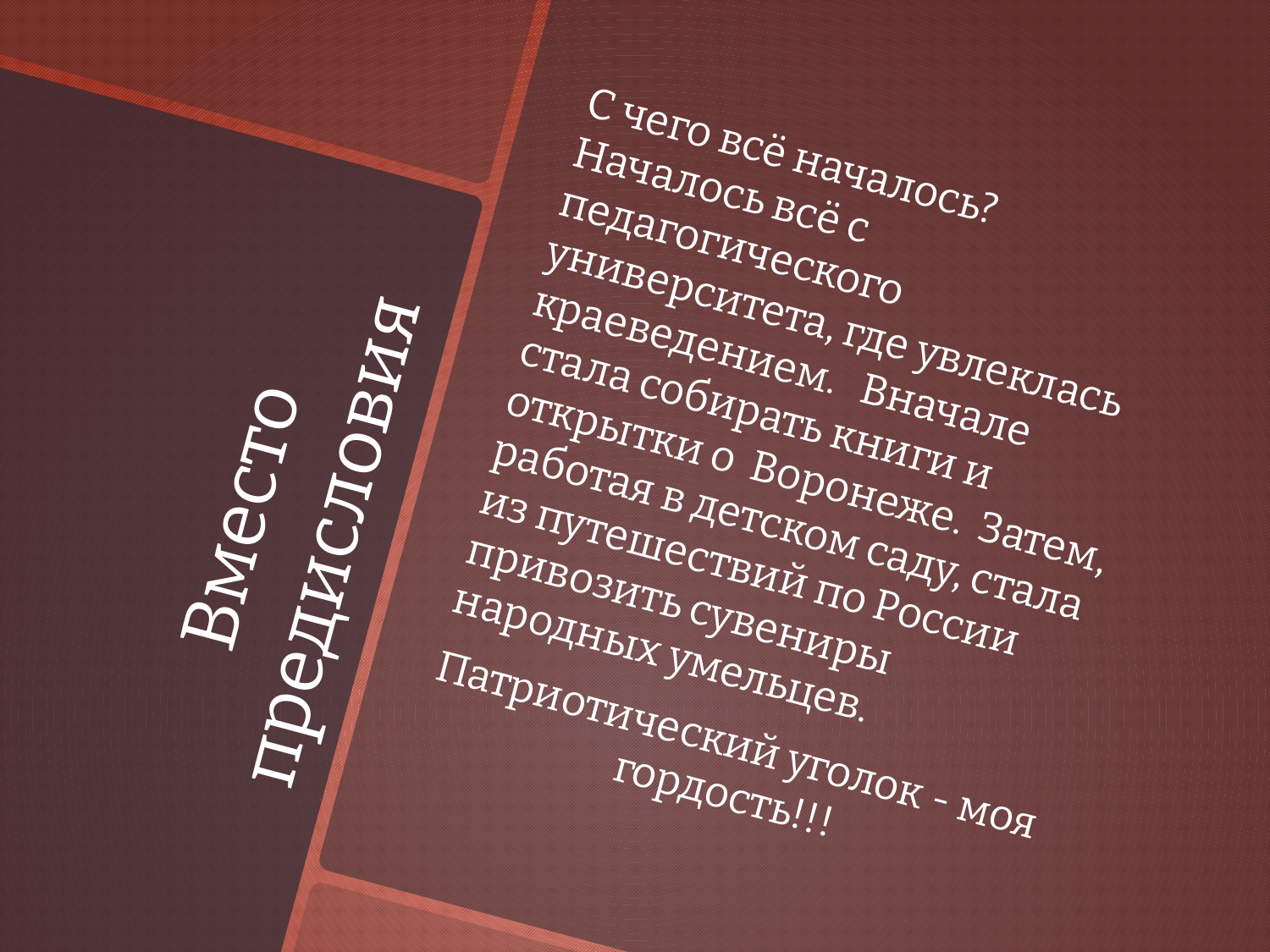

С чего всё началось? Началось всё с  педагогического университета, где увлеклась краеведением.   Вначале стала собирать книги и открытки о  Воронеже.  Затем, работая в детском саду, стала  из путешествий по России привозить сувениры народных умельцев.
Патриотический уголок - моя гордость!!!
# Вместо предисловия